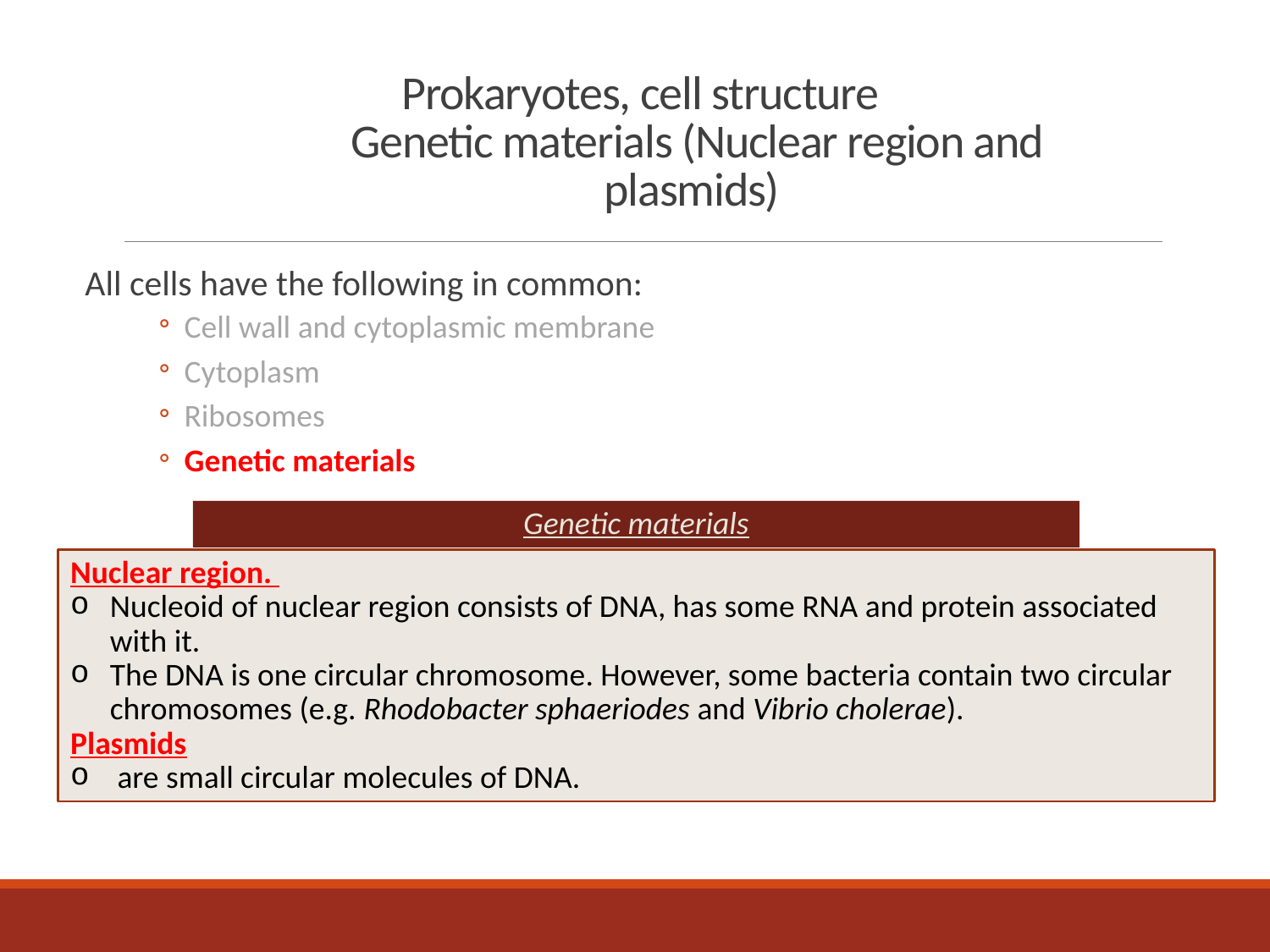

# Prokaryotes, cell structure Genetic materials (Nuclear region and plasmids)
All cells have the following in common:
Cell wall and cytoplasmic membrane
Cytoplasm
Ribosomes
Genetic materials
Genetic materials
Nuclear region.
Nucleoid of nuclear region consists of DNA, has some RNA and protein associated with it.
The DNA is one circular chromosome. However, some bacteria contain two circular chromosomes (e.g. Rhodobacter sphaeriodes and Vibrio cholerae).
Plasmids
 are small circular molecules of DNA.